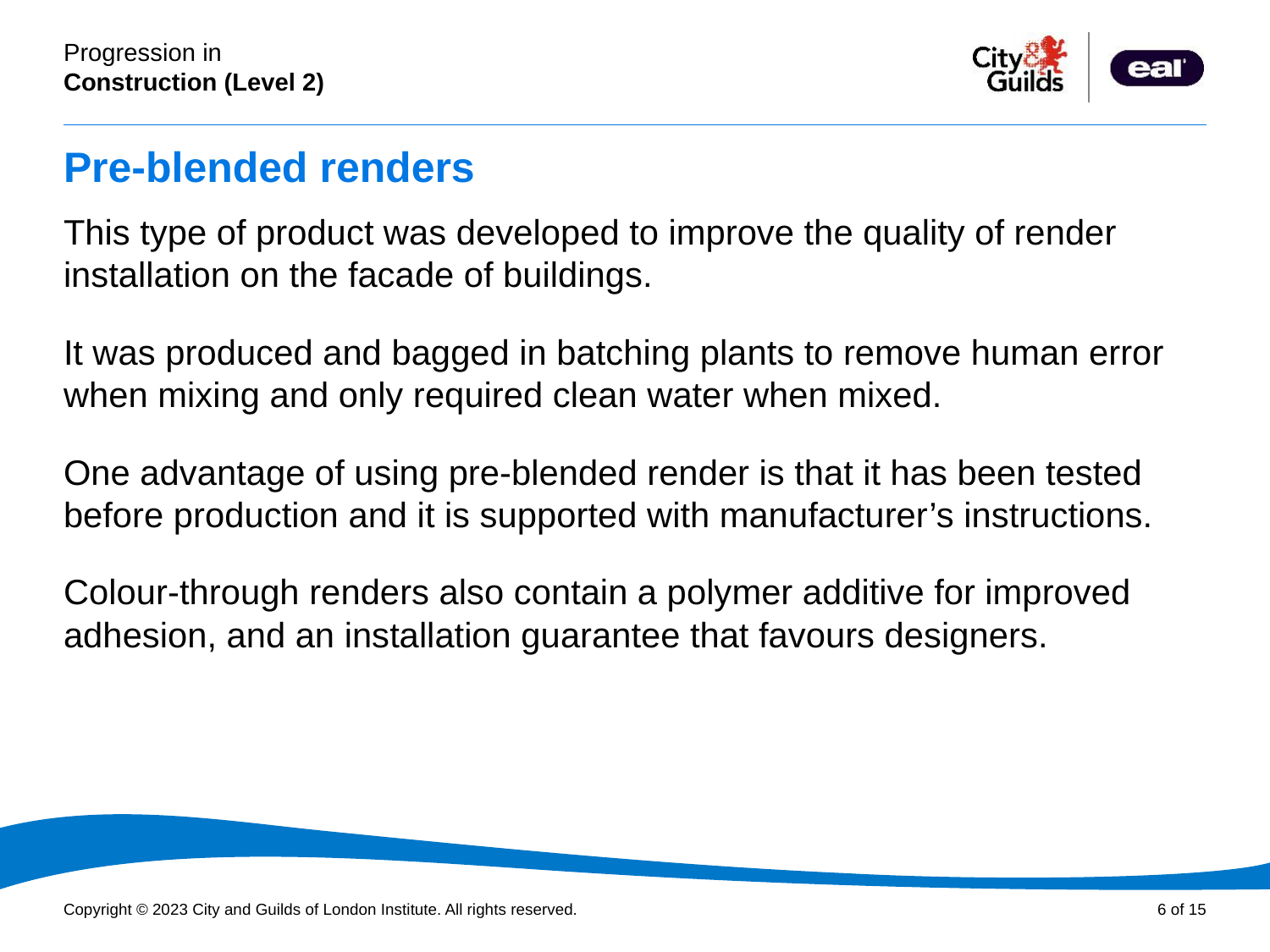

# Pre-blended renders
This type of product was developed to improve the quality of render installation on the facade of buildings.
It was produced and bagged in batching plants to remove human error when mixing and only required clean water when mixed.
One advantage of using pre-blended render is that it has been tested before production and it is supported with manufacturer’s instructions.
Colour-through renders also contain a polymer additive for improved adhesion, and an installation guarantee that favours designers.